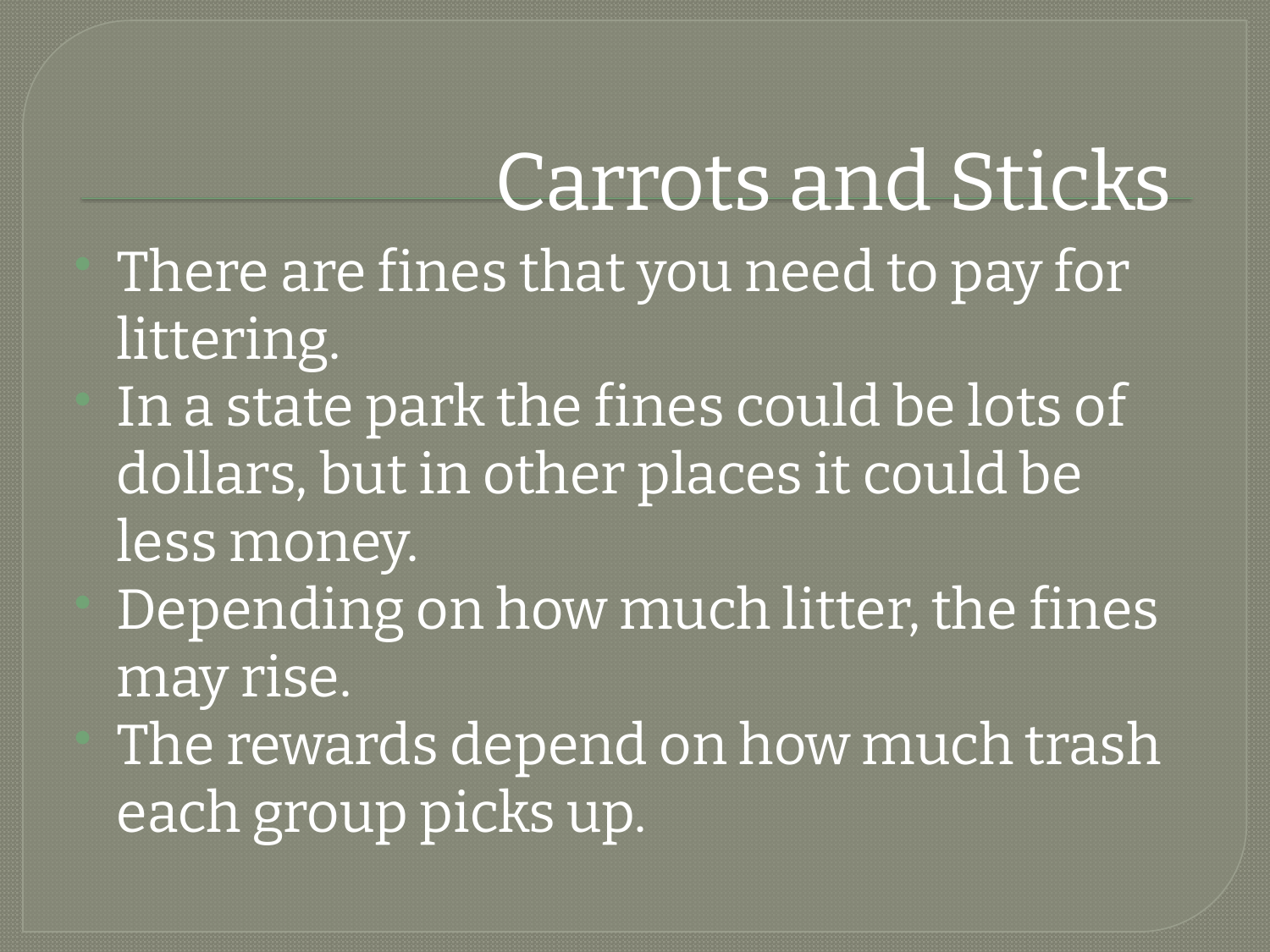

# Carrots and Sticks
There are fines that you need to pay for littering.
In a state park the fines could be lots of dollars, but in other places it could be less money.
Depending on how much litter, the fines may rise.
The rewards depend on how much trash each group picks up.